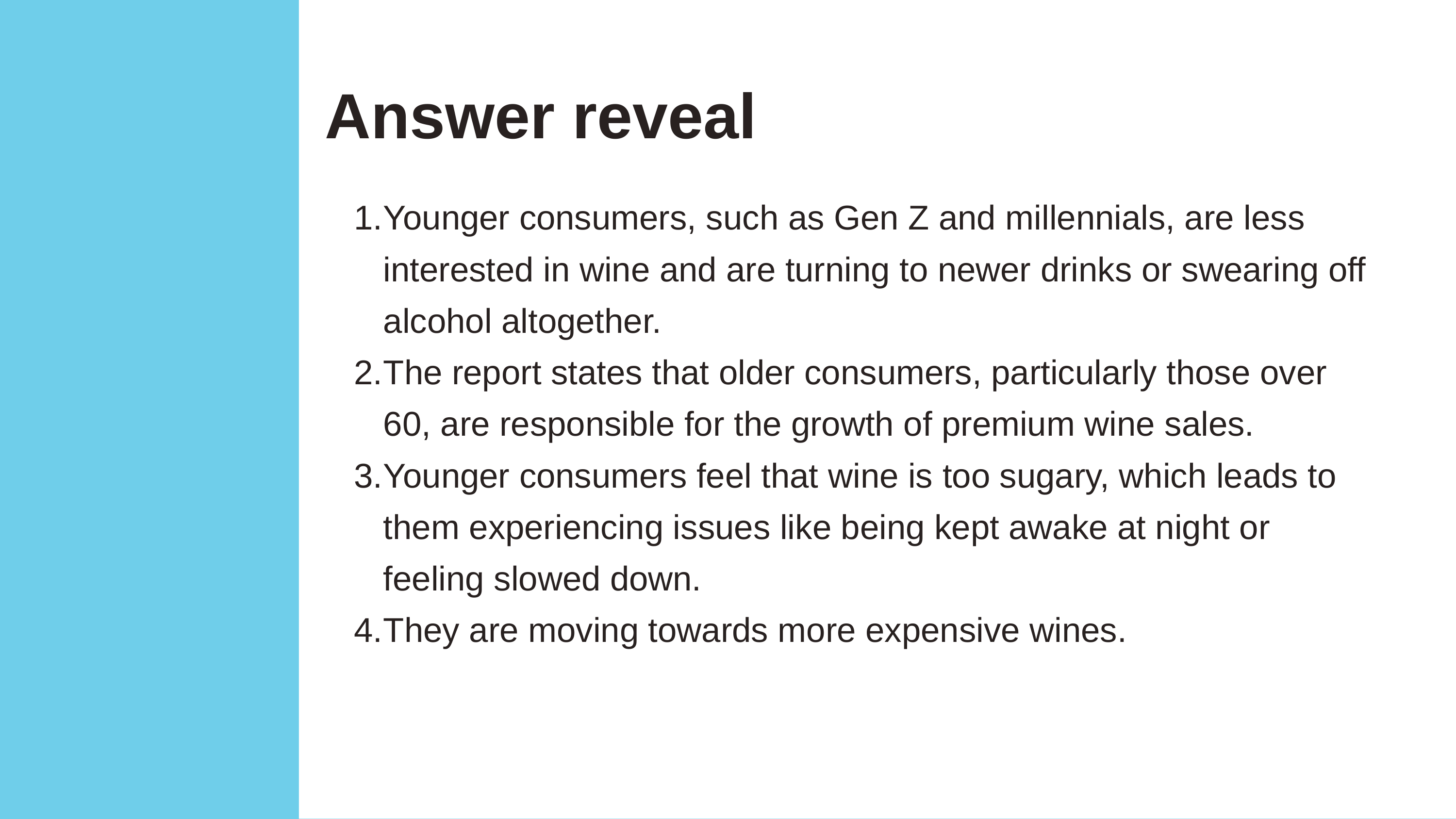

Answer reveal
Younger consumers, such as Gen Z and millennials, are less interested in wine and are turning to newer drinks or swearing off alcohol altogether.
The report states that older consumers, particularly those over 60, are responsible for the growth of premium wine sales.
Younger consumers feel that wine is too sugary, which leads to them experiencing issues like being kept awake at night or feeling slowed down.
They are moving towards more expensive wines.